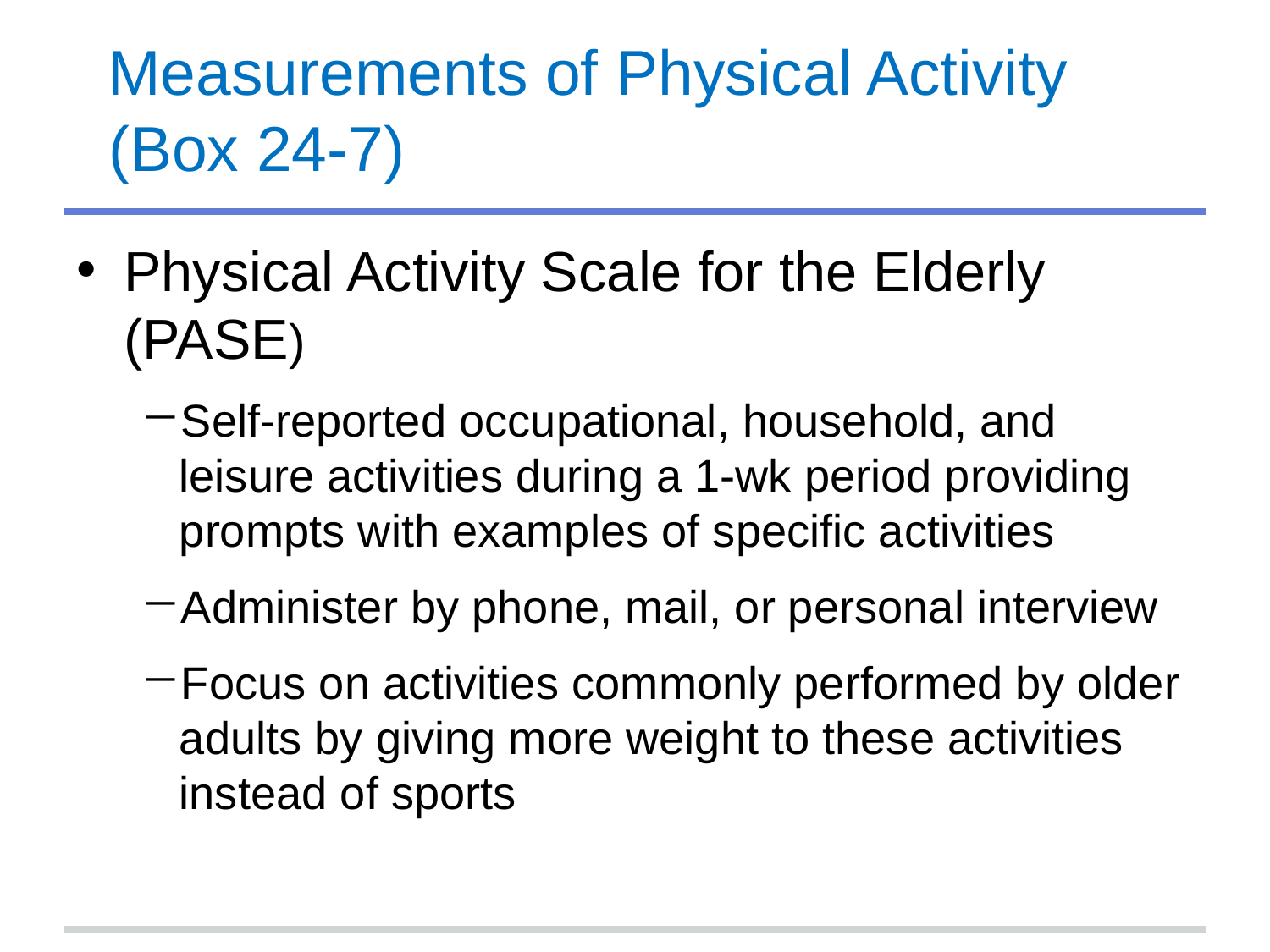

# Measurements of Physical Activity (Box 24-7)
Physical Activity Scale for the Elderly (PASE)
Self-reported occupational, household, and leisure activities during a 1-wk period providing prompts with examples of specific activities
Administer by phone, mail, or personal interview
Focus on activities commonly performed by older adults by giving more weight to these activities instead of sports